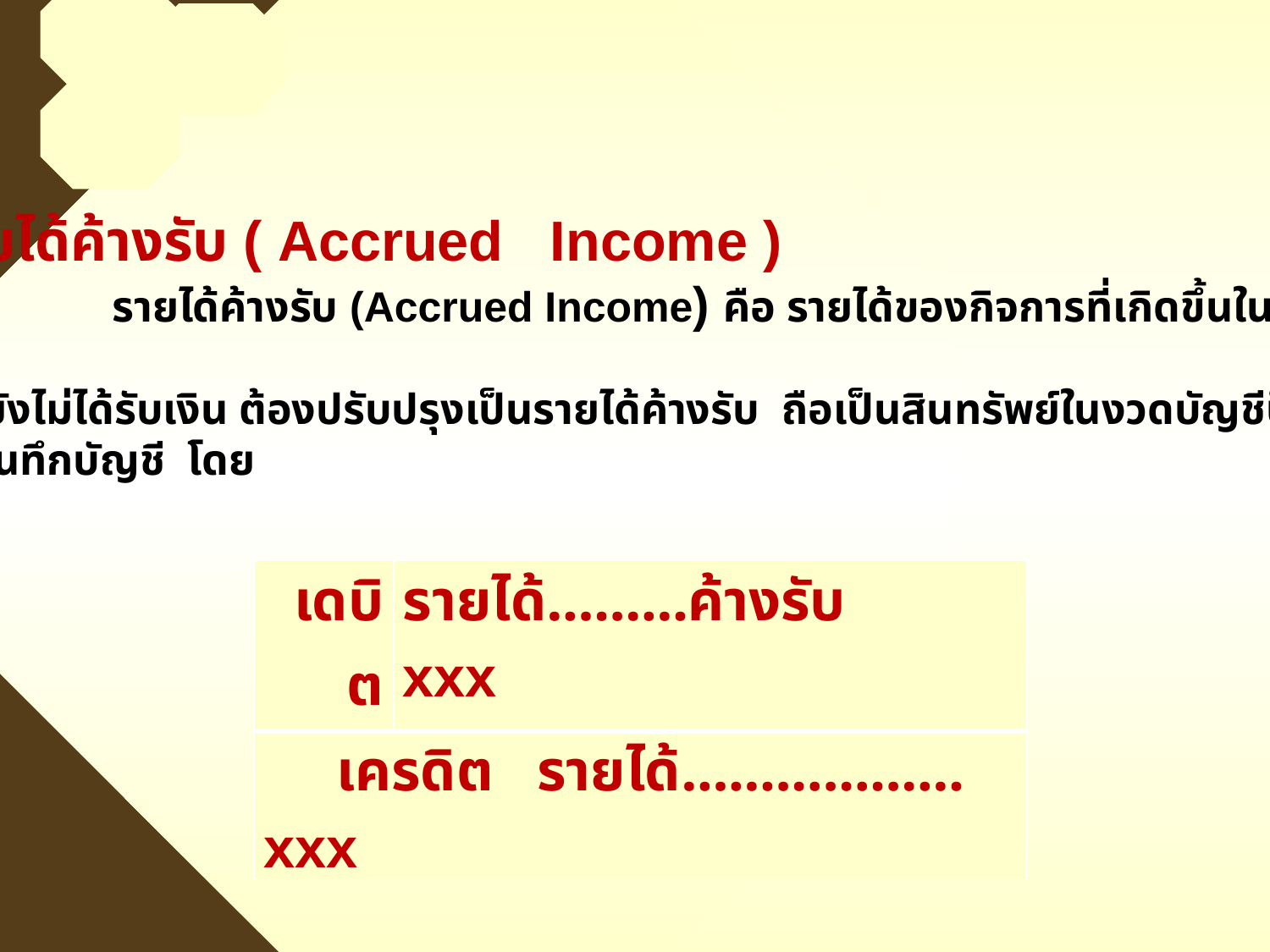

รายได้ค้างรับ ( Accrued   Income )
                         รายได้ค้างรับ (Accrued Income) คือ รายได้ของกิจการที่เกิดขึ้นในงวดบัญชีปัจจุบัน
แต่ยังไม่ได้รับเงิน ต้องปรับปรุงเป็นรายได้ค้างรับ  ถือเป็นสินทรัพย์ในงวดบัญชีปัจจุบัน
จะบันทึกบัญชี  โดย

| เดบิต | รายได้………ค้างรับ xxx |
| --- | --- |
| เครดิต รายได้……………… xxx |  |